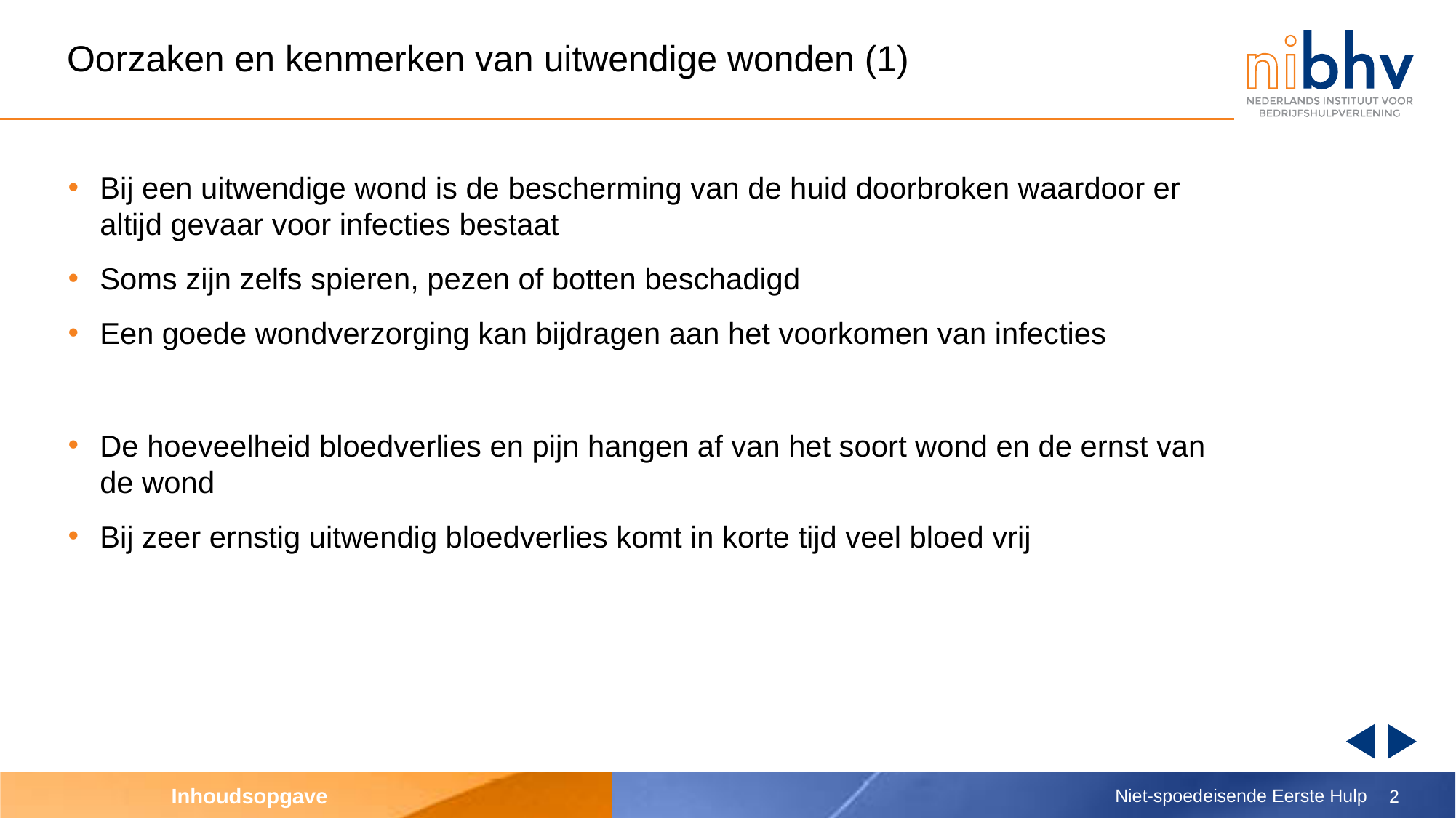

# Oorzaken en kenmerken van uitwendige wonden (1)
Bij een uitwendige wond is de bescherming van de huid doorbroken waardoor er altijd gevaar voor infecties bestaat
Soms zijn zelfs spieren, pezen of botten beschadigd
Een goede wondverzorging kan bijdragen aan het voorkomen van infecties

De hoeveelheid bloedverlies en pijn hangen af van het soort wond en de ernst van de wond
Bij zeer ernstig uitwendig bloedverlies komt in korte tijd veel bloed vrij